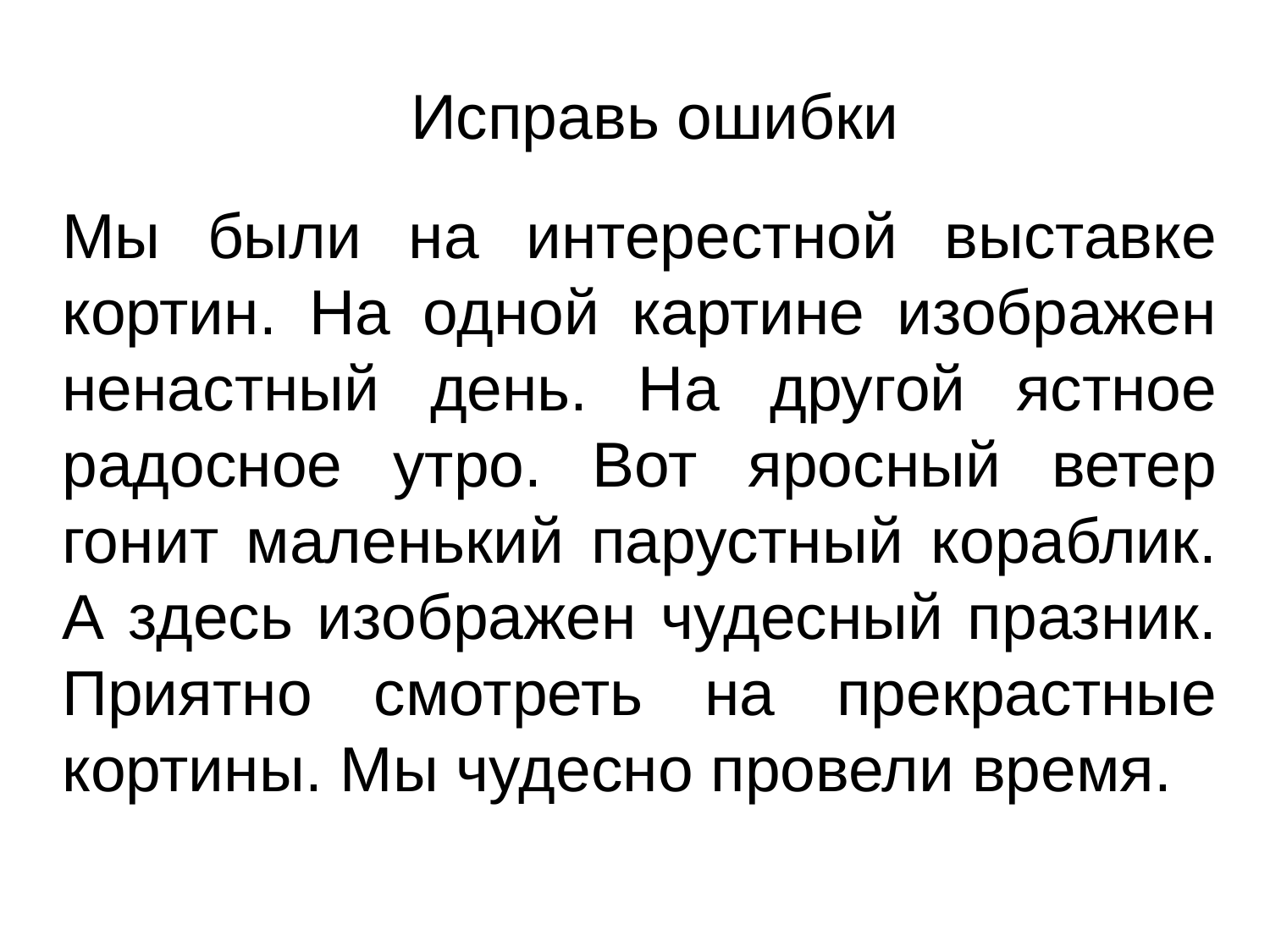

Исправь ошибки
Мы были на интерестной выставке кортин. На одной картине изображен ненастный день. На другой ястное радосное утро. Вот яросный ветер гонит маленький парустный кораблик. А здесь изображен чудесный празник. Приятно смотреть на прекрастные кортины. Мы чудесно провели время.